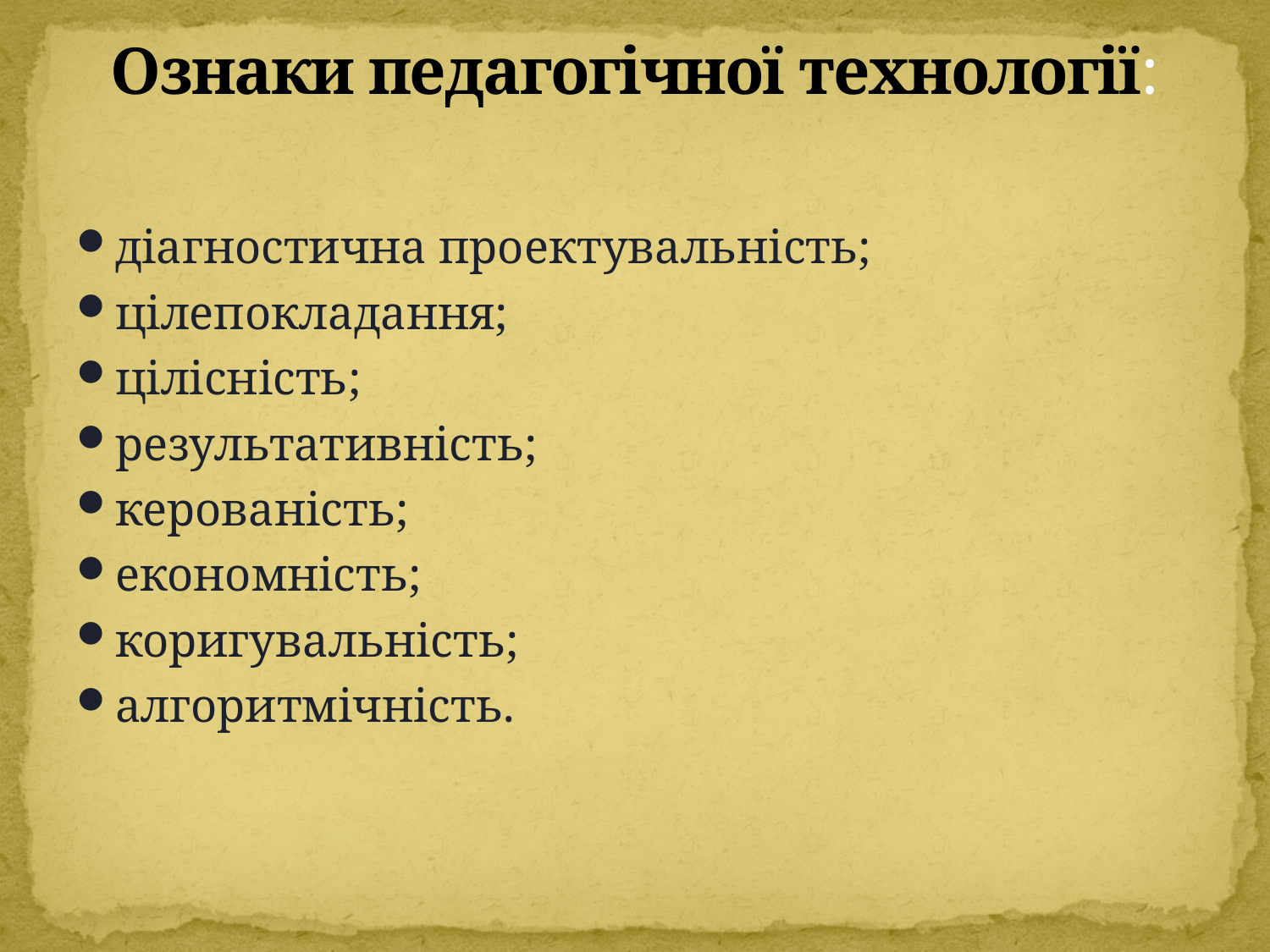

# Ознаки педагогічної технології:
діагностична проектувальність;
цілепокладання;
цілісність;
результативність;
керованість;
економність;
коригувальність;
алгоритмічність.